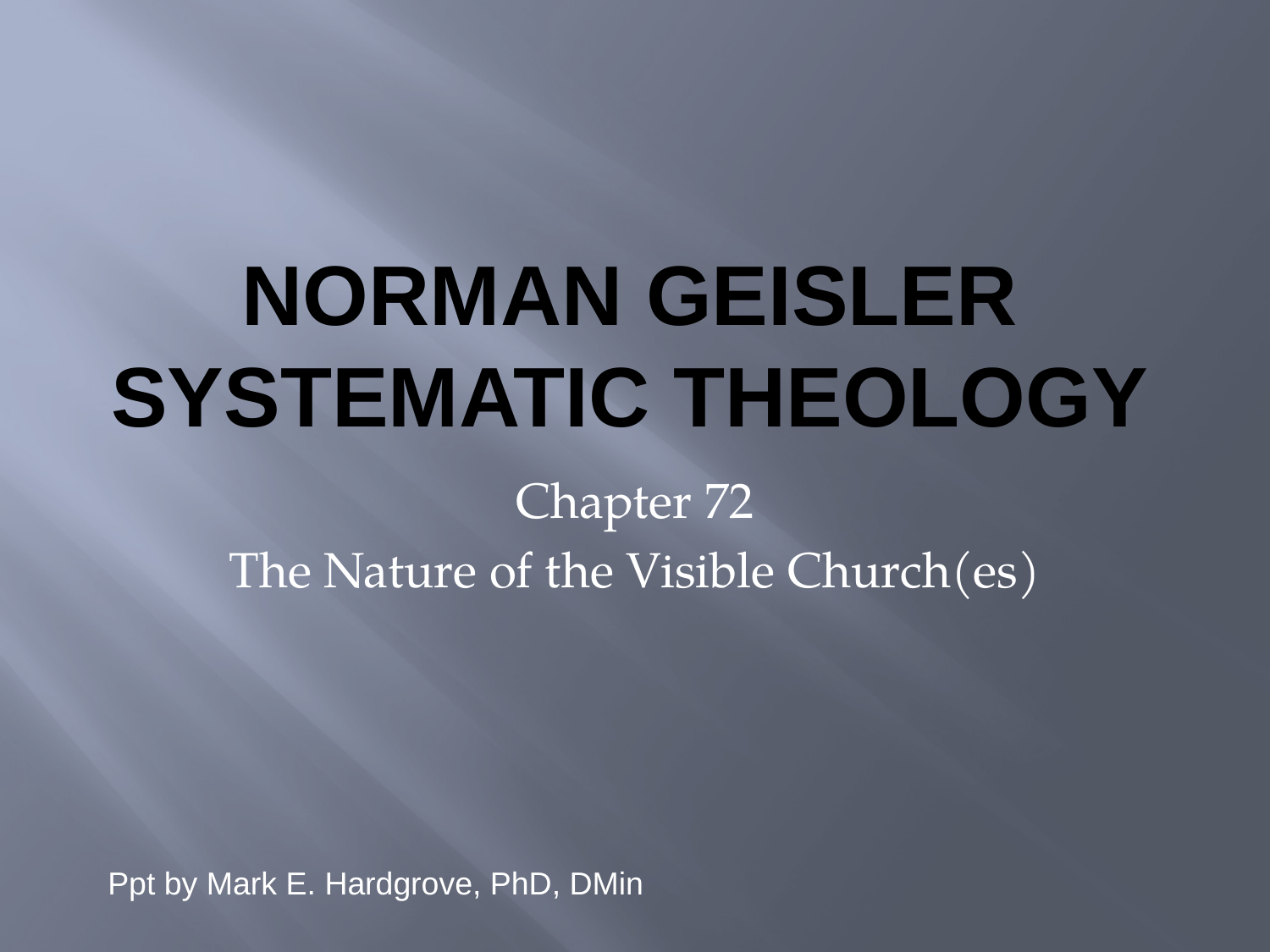

# Norman Geisler Systematic theology
Chapter 72
The Nature of the Visible Church(es)
Ppt by Mark E. Hardgrove, PhD, DMin